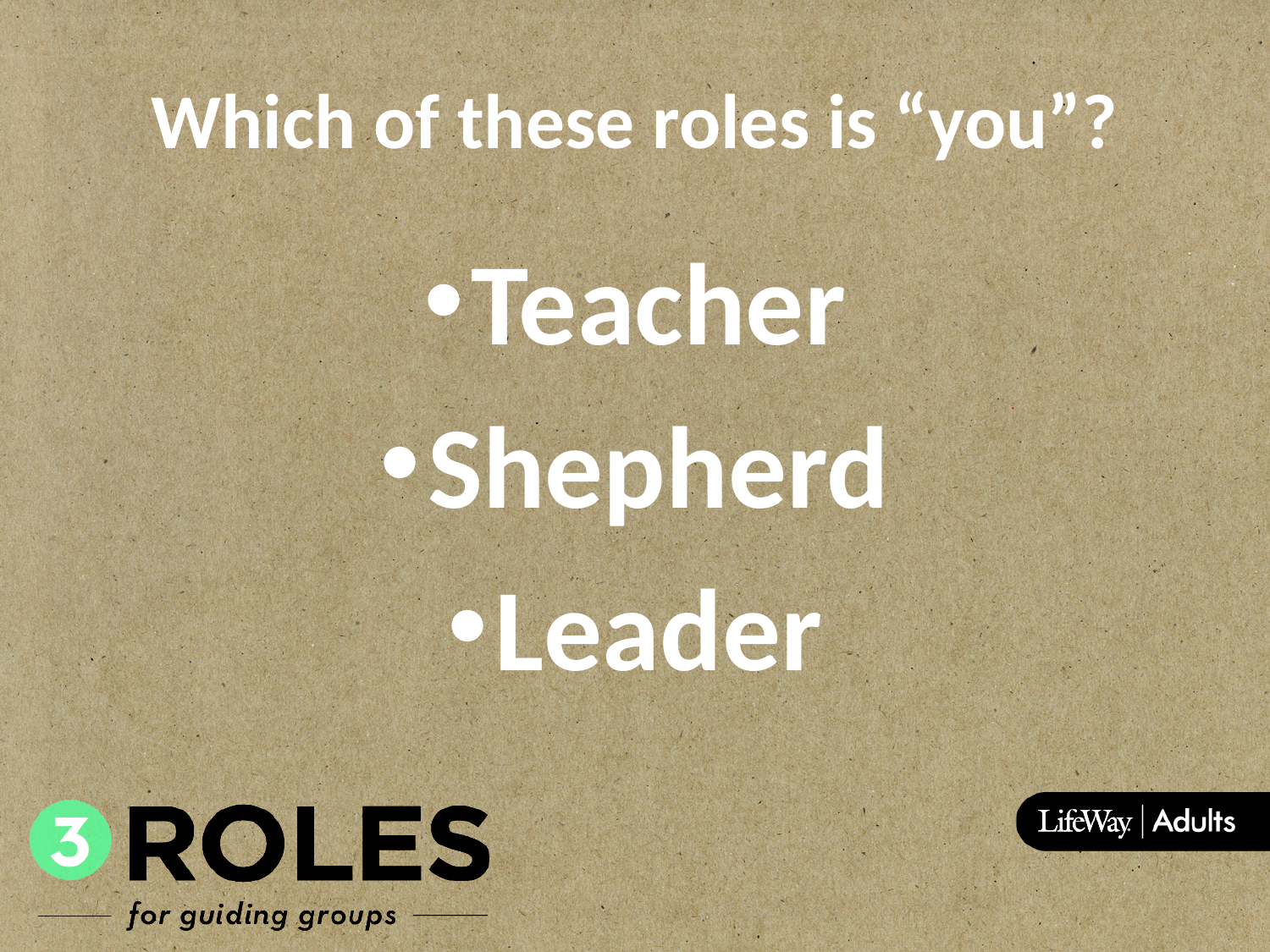

# Which of these roles is “you”?
Teacher
Shepherd
Leader